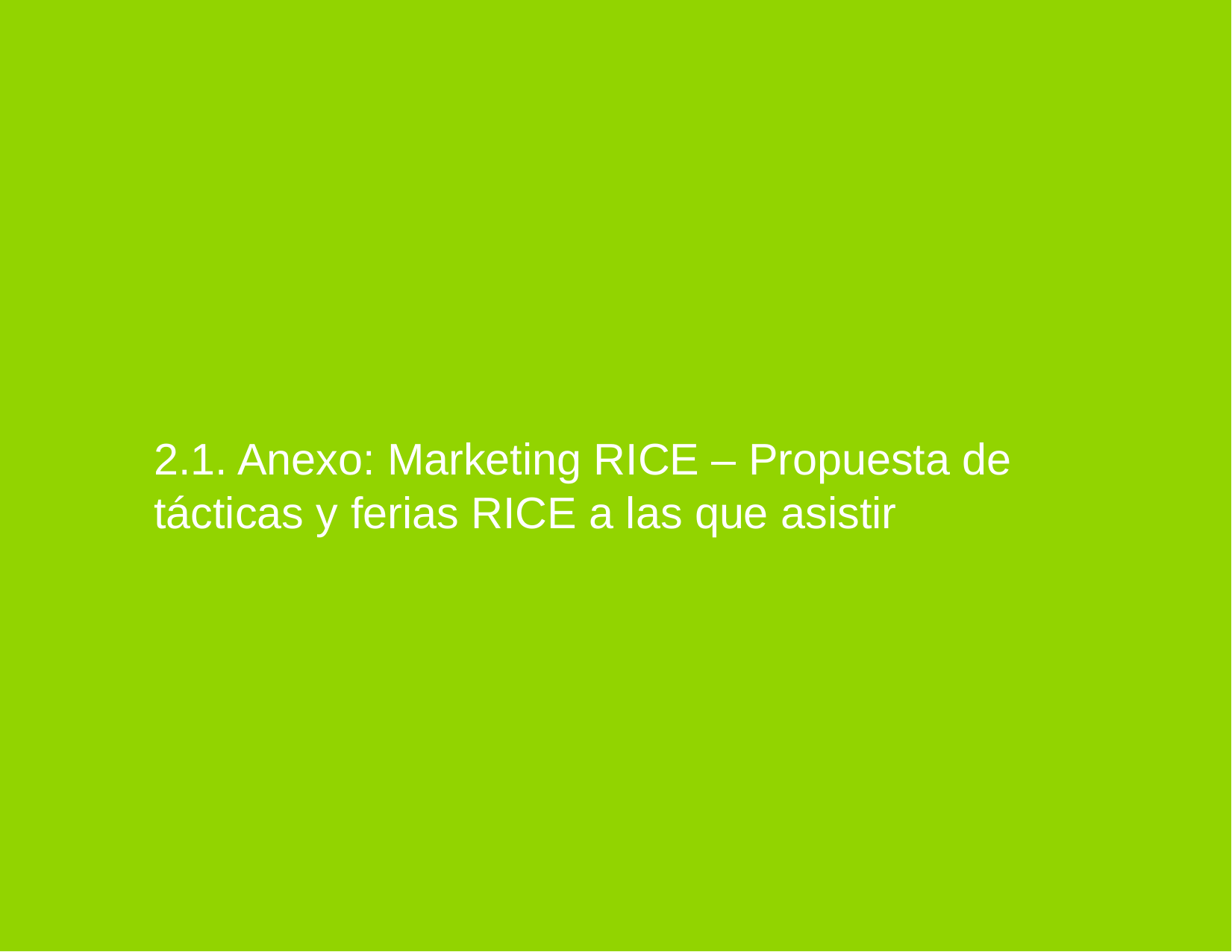

2.1. Anexo: Marketing RICE – Propuesta de tácticas y ferias RICE a las que asistir